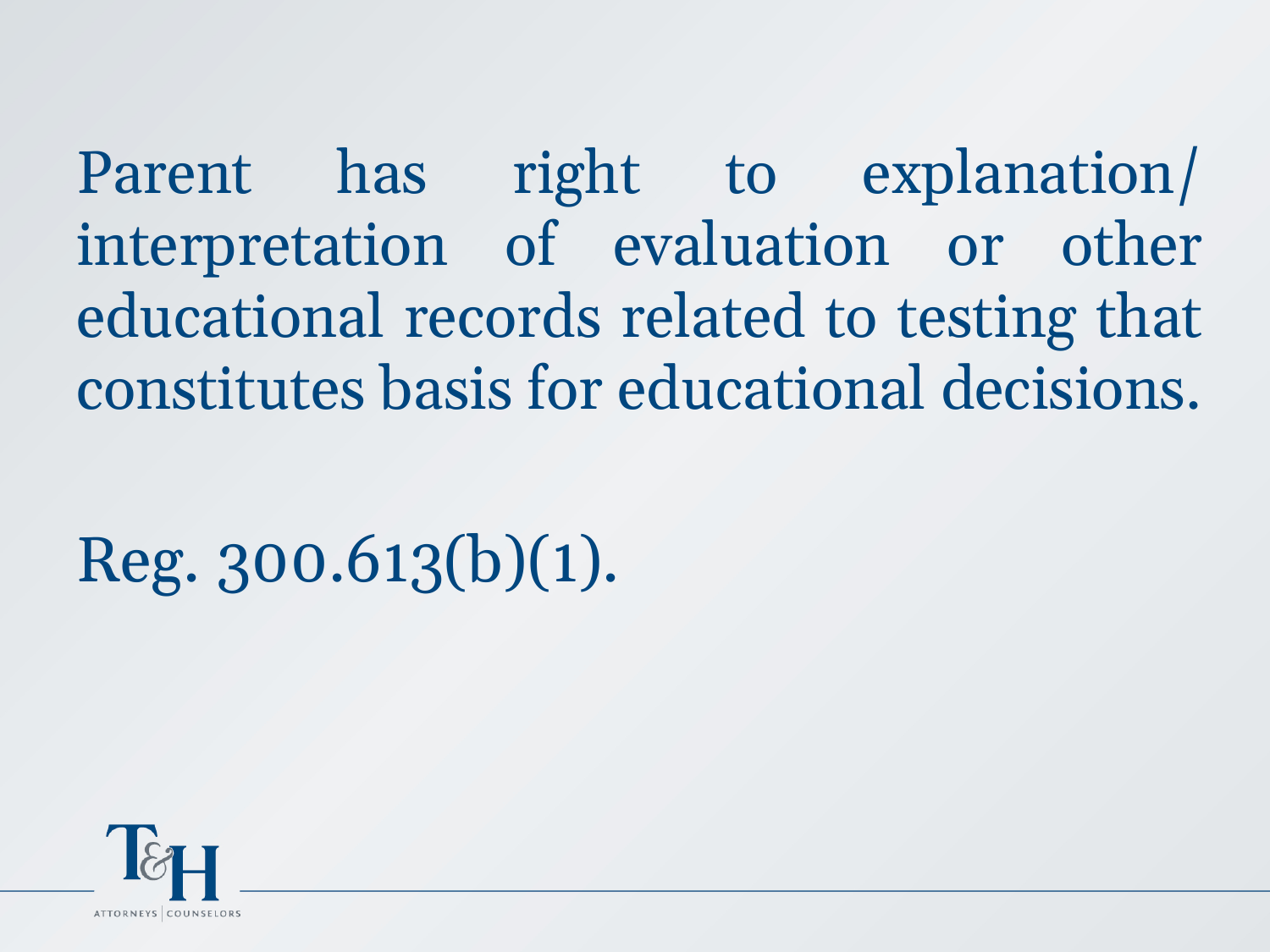

Parent has right to explanation/ interpretation of evaluation or other educational records related to testing that constitutes basis for educational decisions.

Reg. 300.613(b)(1).